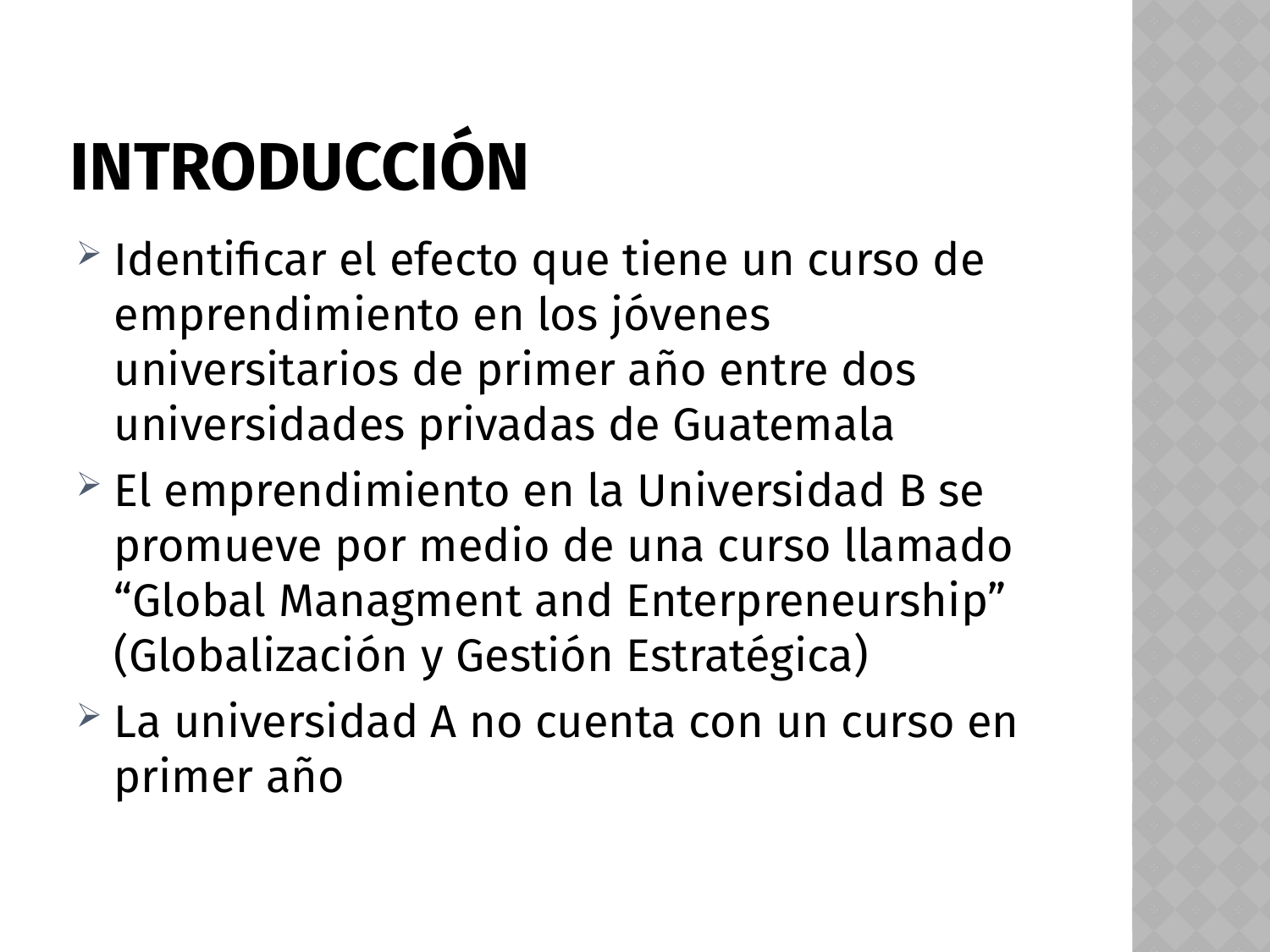

# Introducción
Identificar el efecto que tiene un curso de emprendimiento en los jóvenes universitarios de primer año entre dos universidades privadas de Guatemala
El emprendimiento en la Universidad B se promueve por medio de una curso llamado “Global Managment and Enterpreneurship” (Globalización y Gestión Estratégica)
La universidad A no cuenta con un curso en primer año